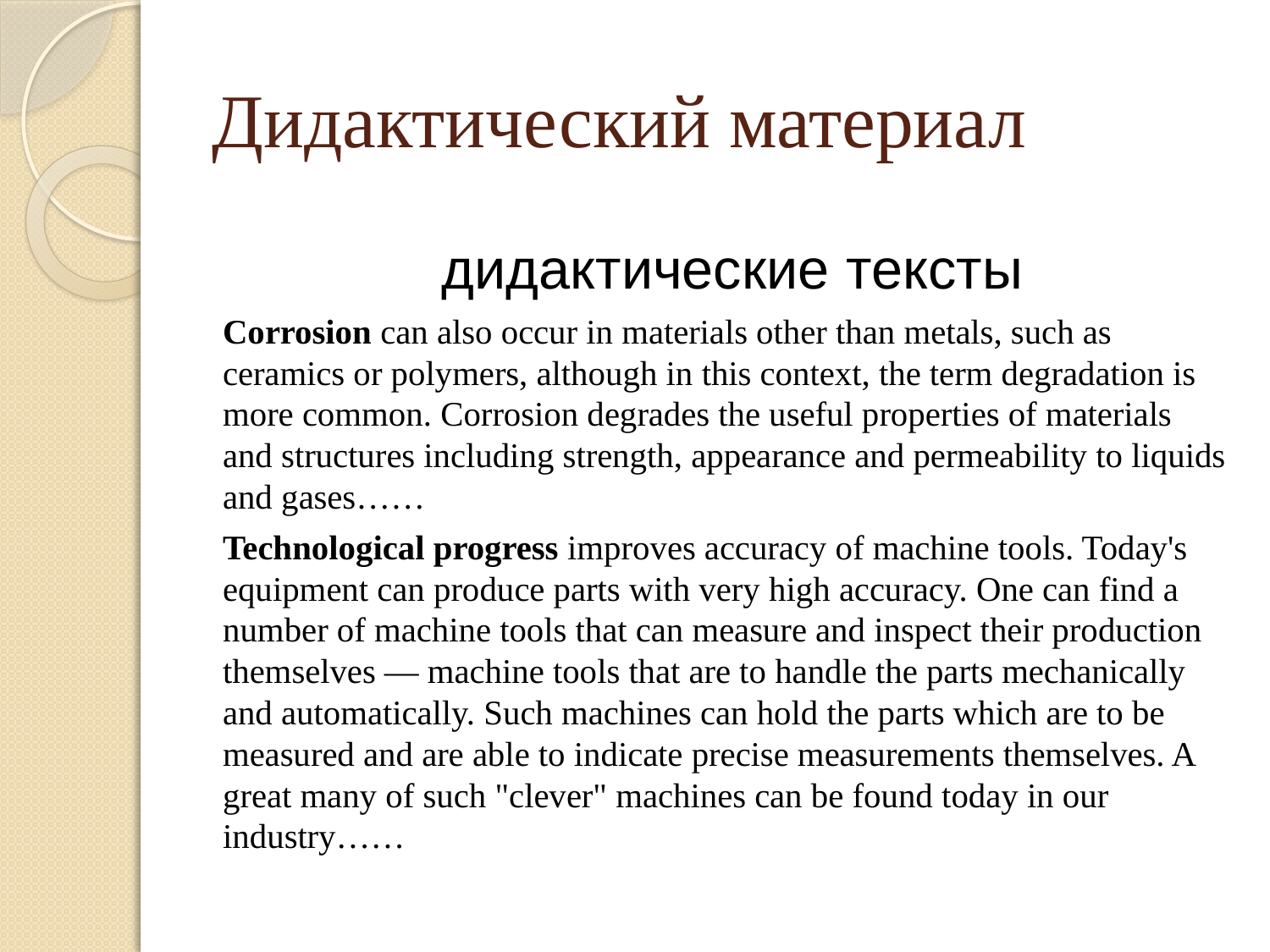

# Дидактический материал
 дидактические тексты
Corrosion can also occur in materials other than metals, such as ceramics or polymers, although in this context, the term degradation is more common. Corrosion degrades the useful properties of materials and structures including strength, appearance and permeability to liquids and gases……
Technological progress improves accuracy of machine tools. Today's equipment can produce parts with very high accuracy. One can find a number of machine tools that can measure and inspect their production themselves — machine tools that are to handle the parts mechanically and automatically. Such machines can hold the parts which are to be measured and are able to indicate precise measurements themselves. A great many of such "clever" machines can be found today in our industry……